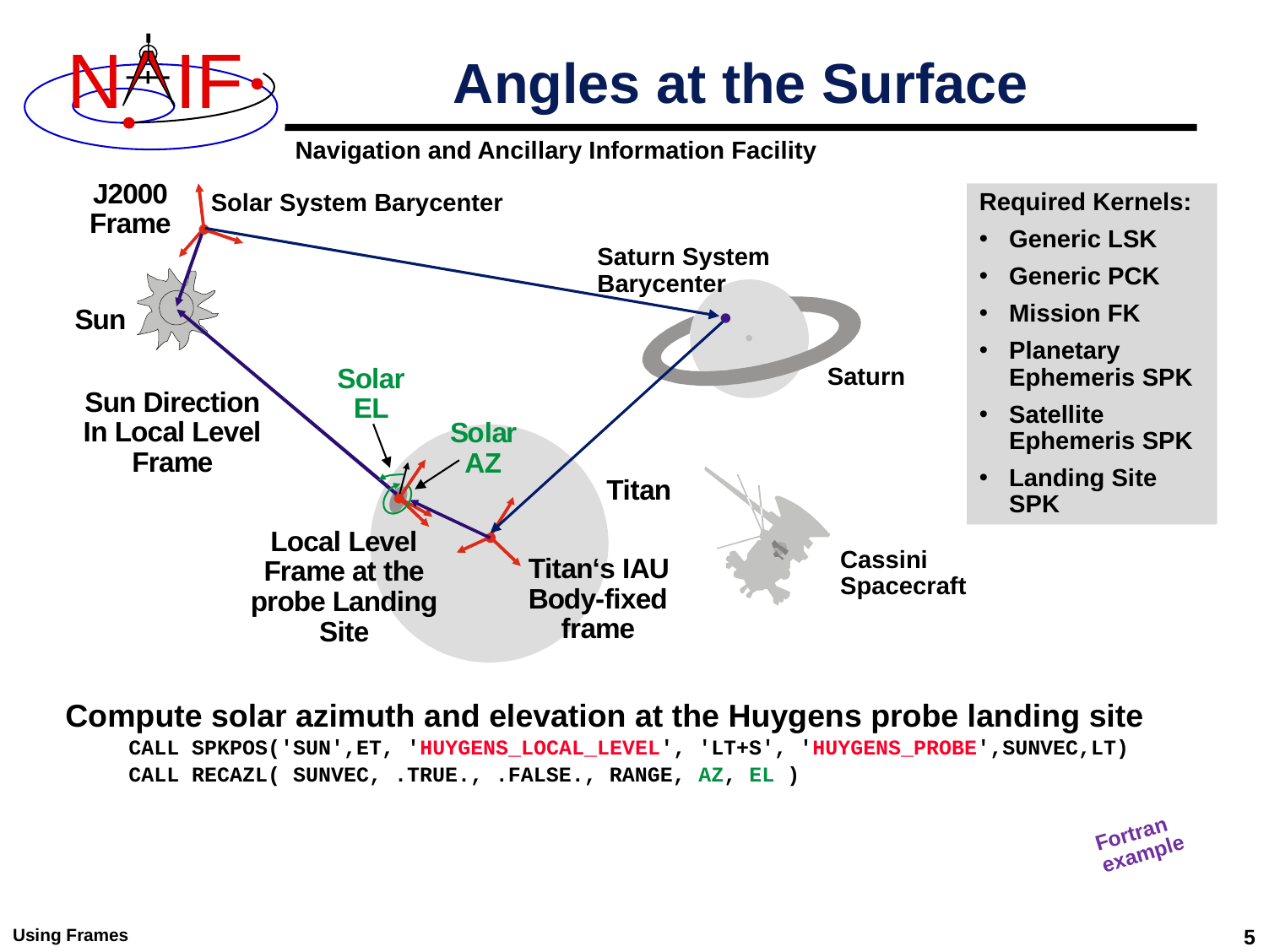

# Angles at the Surface
J
2
0
0
0

Required Kernels:
Generic LSK
Generic PCK
Mission FK
Planetary Ephemeris SPK
Satellite Ephemeris SPK
Landing Site SPK
Solar System Barycenter

F
r
a
m
e

Saturn System
Barycenter

S
u
n

Saturn
S
o
l
a
r

S
u
n

D
i
r
e
c
t
i
o
n
E
L
I
n

L
o
c
a
l

L
e
v
e
l
S
o
l
a
r

F
r
a
m
e
A
Z

T
i
t
a
n

L
o
c
a
l

L
e
v
e
l

Cassini
Spacecraft

T
i
t
a
n
‘
s

I
A
U

F
r
a
m
e

a
t

t
h
e

B
o
d
y
-
f
i
x
e
d

p
r
o
b
e

L
a
n
d
i
n
g

f
r
a
m
e
S
i
t
e
Compute solar azimuth and elevation at the Huygens probe landing site
CALL SPKPOS('SUN',ET, 'HUYGENS_LOCAL_LEVEL', 'LT+S', 'HUYGENS_PROBE',SUNVEC,LT)
CALL RECAZL( SUNVEC, .TRUE., .FALSE., RANGE, AZ, EL )
Fortran example
Using Frames
5